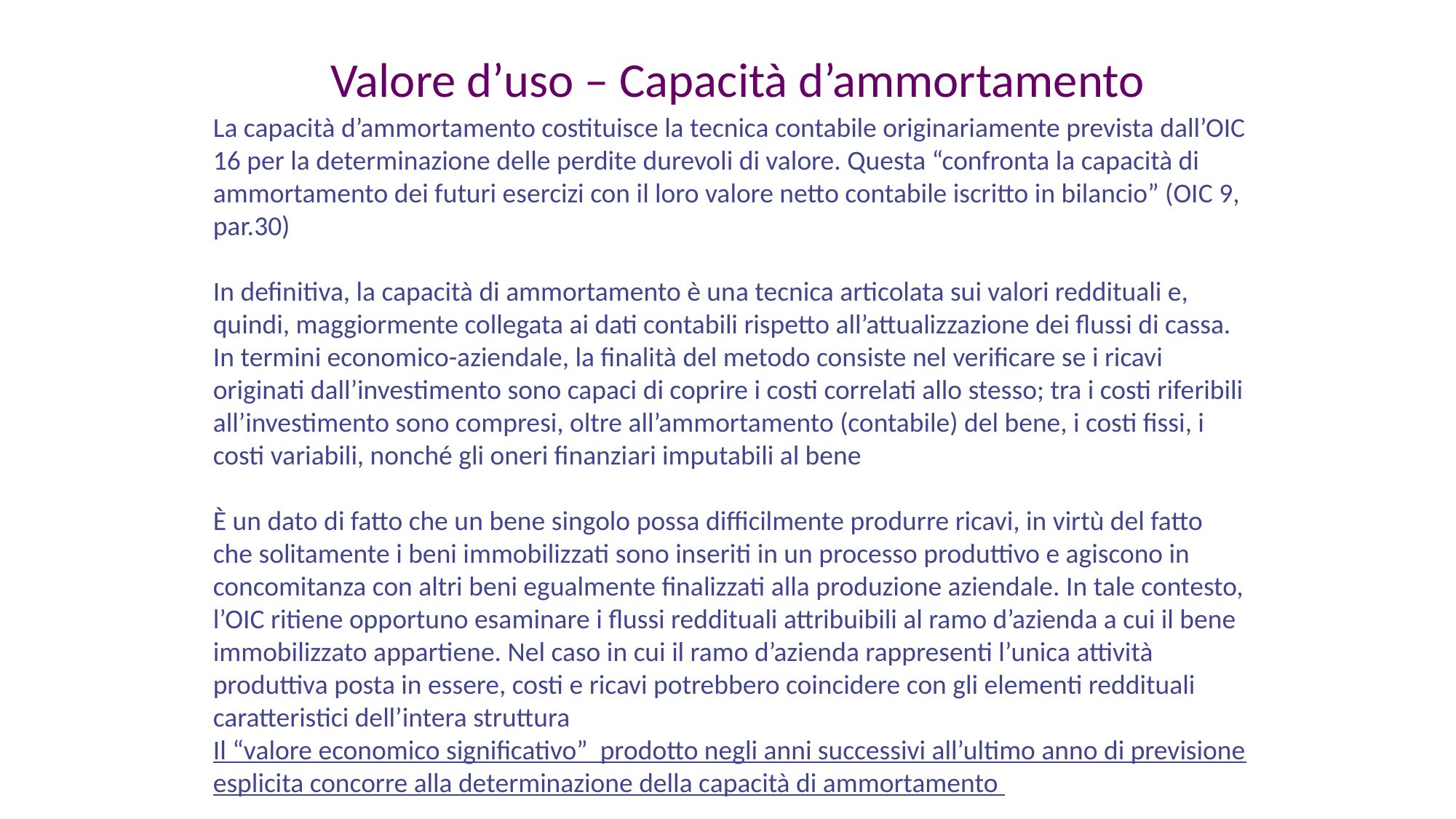

Valore d’uso – Capacità d’ammortamento

La capacità d’ammortamento costituisce la tecnica contabile originariamente prevista dall’OIC 16 per la determinazione delle perdite durevoli di valore. Questa “confronta la capacità di ammortamento dei futuri esercizi con il loro valore netto contabile iscritto in bilancio” (OIC 9, par.30)

In definitiva, la capacità di ammortamento è una tecnica articolata sui valori reddituali e, quindi, maggiormente collegata ai dati contabili rispetto all’attualizzazione dei flussi di cassa. In termini economico-aziendale, la finalità del metodo consiste nel verificare se i ricavi originati dall’investimento sono capaci di coprire i costi correlati allo stesso; tra i costi riferibili all’investimento sono compresi, oltre all’ammortamento (contabile) del bene, i costi fissi, i costi variabili, nonché gli oneri finanziari imputabili al bene

È un dato di fatto che un bene singolo possa difficilmente produrre ricavi, in virtù del fatto che solitamente i beni immobilizzati sono inseriti in un processo produttivo e agiscono in concomitanza con altri beni egualmente finalizzati alla produzione aziendale. In tale contesto, l’OIC ritiene opportuno esaminare i flussi reddituali attribuibili al ramo d’azienda a cui il bene immobilizzato appartiene. Nel caso in cui il ramo d’azienda rappresenti l’unica attività produttiva posta in essere, costi e ricavi potrebbero coincidere con gli elementi reddituali caratteristici dell’intera struttura
Il “valore economico significativo”  prodotto negli anni successivi all’ultimo anno di previsione esplicita concorre alla determinazione della capacità di ammortamento